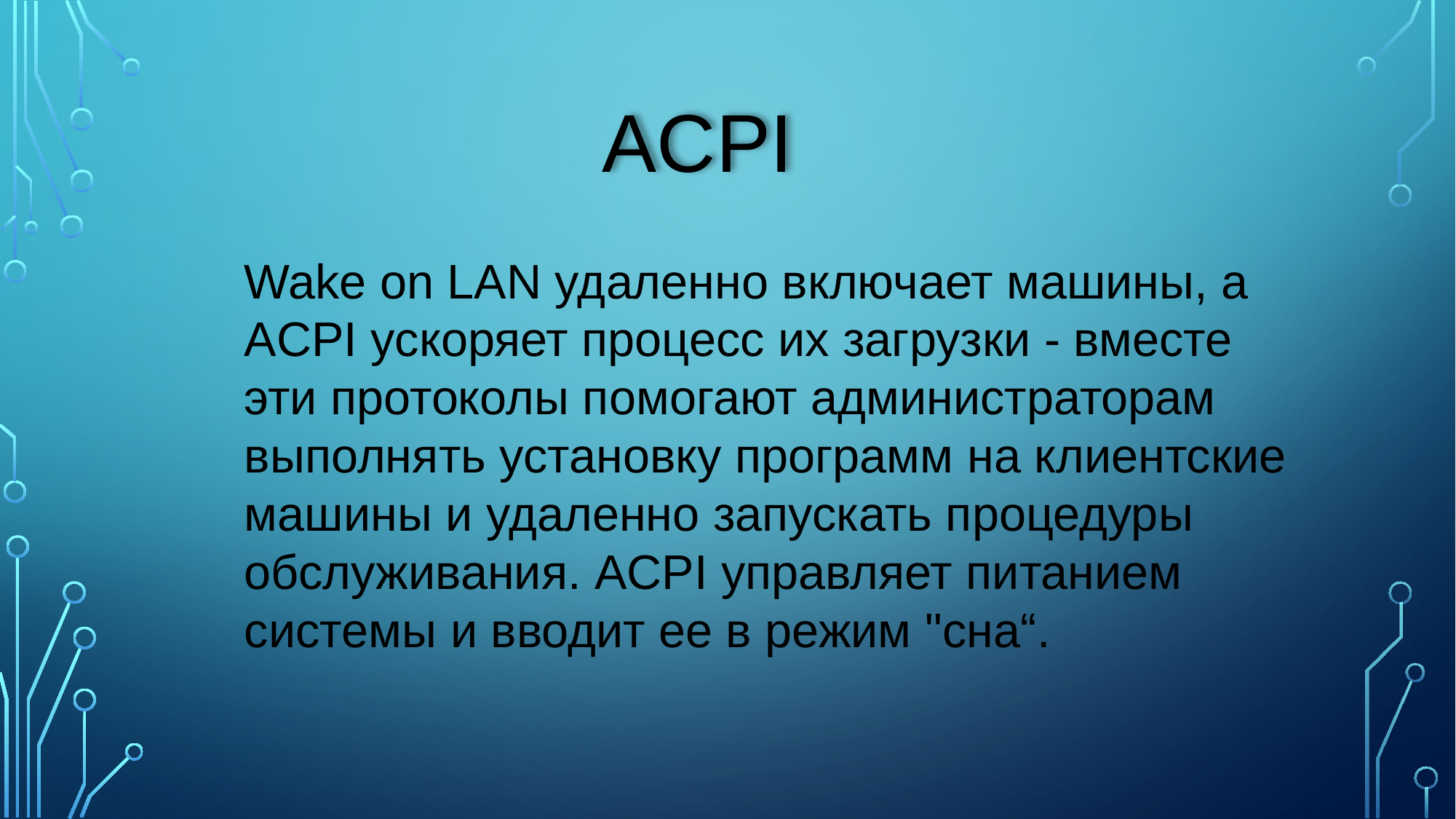

ACPI

Wake on LAN удаленно включает машины, а ACPI ускоряет процесс их загрузки - вместе эти протоколы помогают администраторам выполнять установку программ на клиентские машины и удаленно запускать процедуры обслуживания. ACPI управляет питанием системы и вводит ее в режим "сна“.